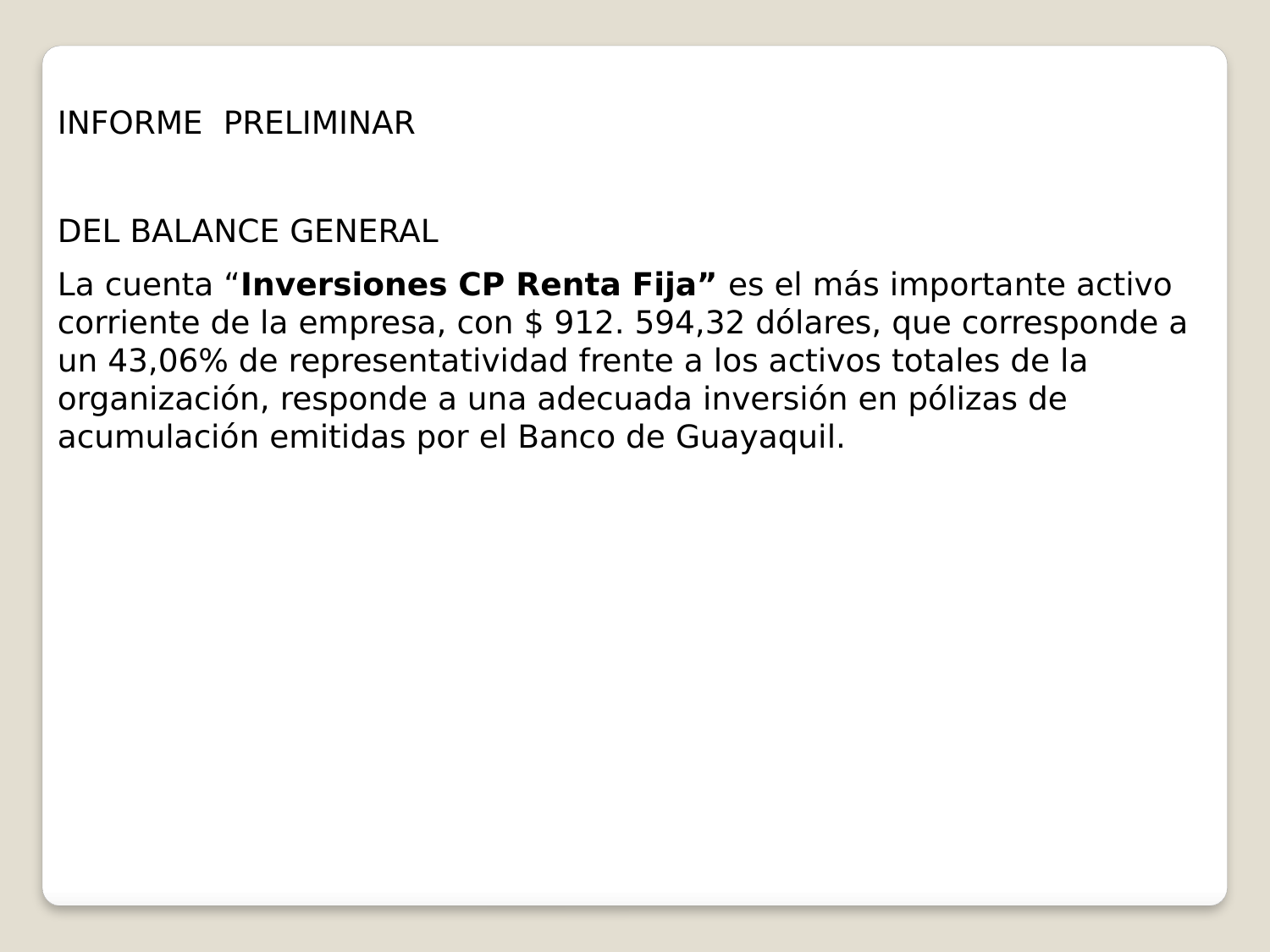

INFORME  PRELIMINAR

DEL BALANCE GENERAL
La cuenta “Inversiones CP Renta Fija” es el más importante activo corriente de la empresa, con $ 912. 594,32 dólares, que corresponde a un 43,06% de representatividad frente a los activos totales de la organización, responde a una adecuada inversión en pólizas de acumulación emitidas por el Banco de Guayaquil.